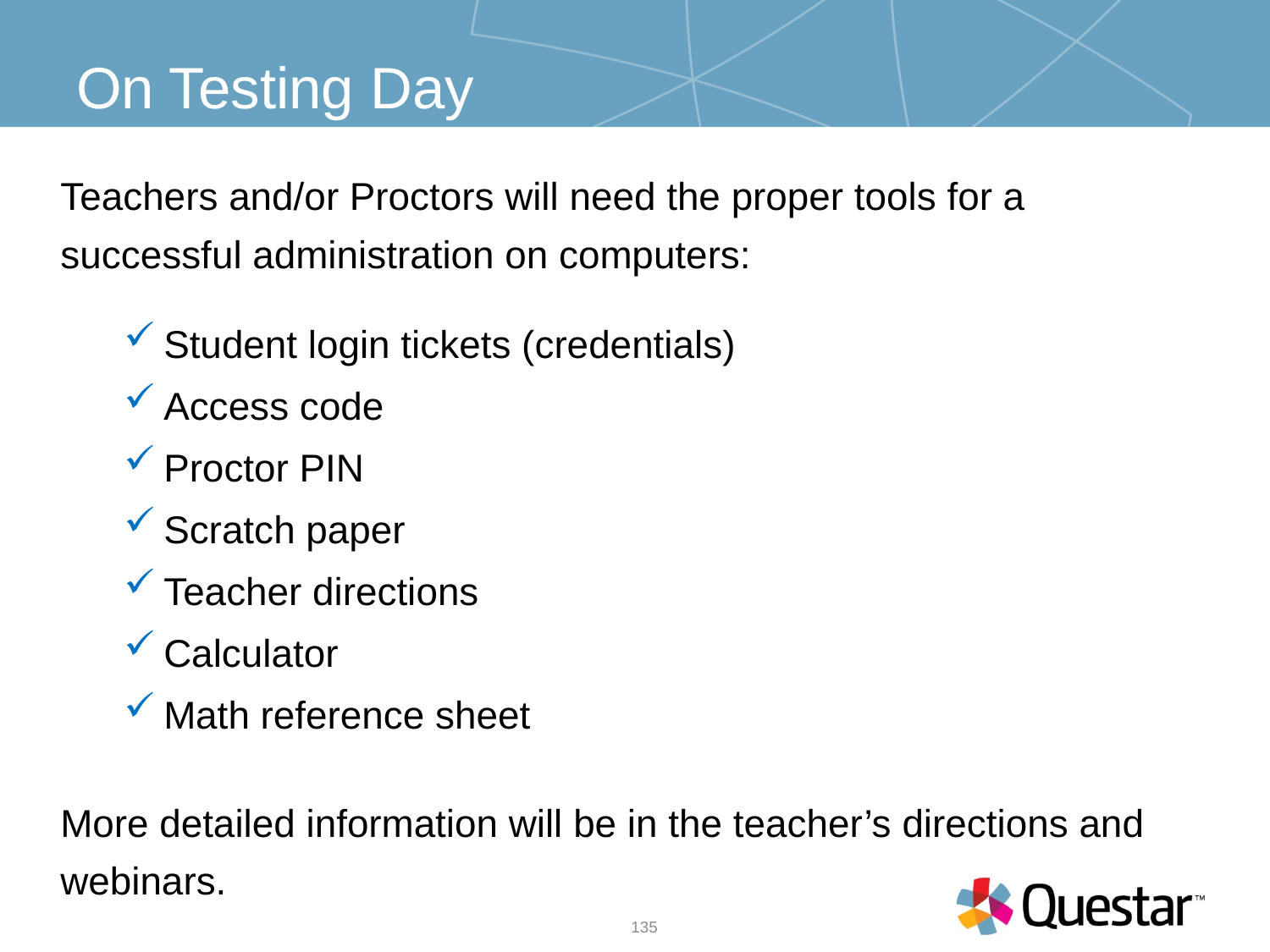

# On Testing Day
Teachers and/or Proctors will need the proper tools for a successful administration on computers:
Student login tickets (credentials)
Access code
Proctor PIN
Scratch paper
Teacher directions
Calculator
Math reference sheet

More detailed information will be in the teacher’s directions and webinars.
135